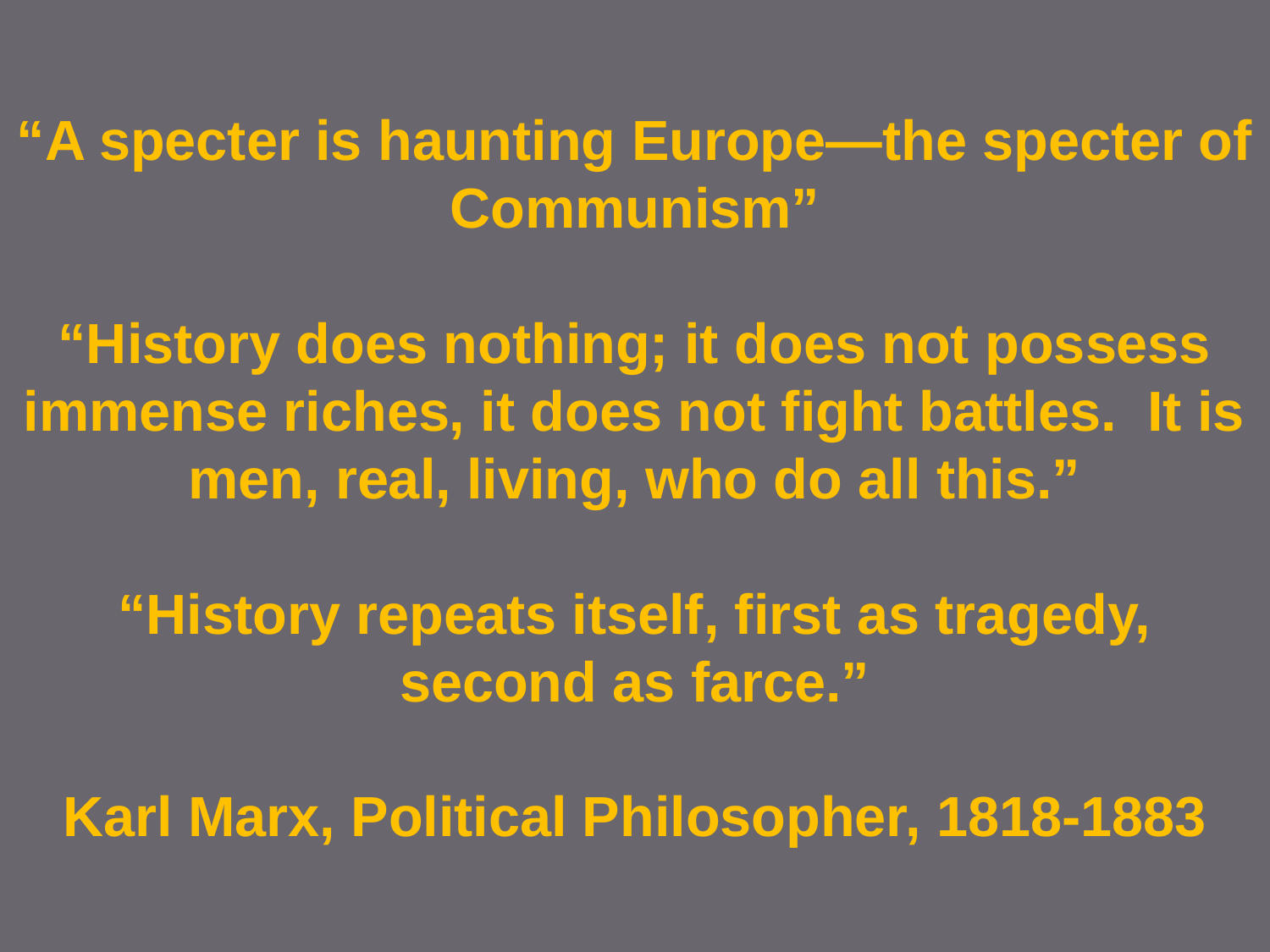

# “A specter is haunting Europe—the specter of Communism” “History does nothing; it does not possess immense riches, it does not fight battles.  It is men, real, living, who do all this.” “History repeats itself, first as tragedy, second as farce.” Karl Marx, Political Philosopher, 1818-1883